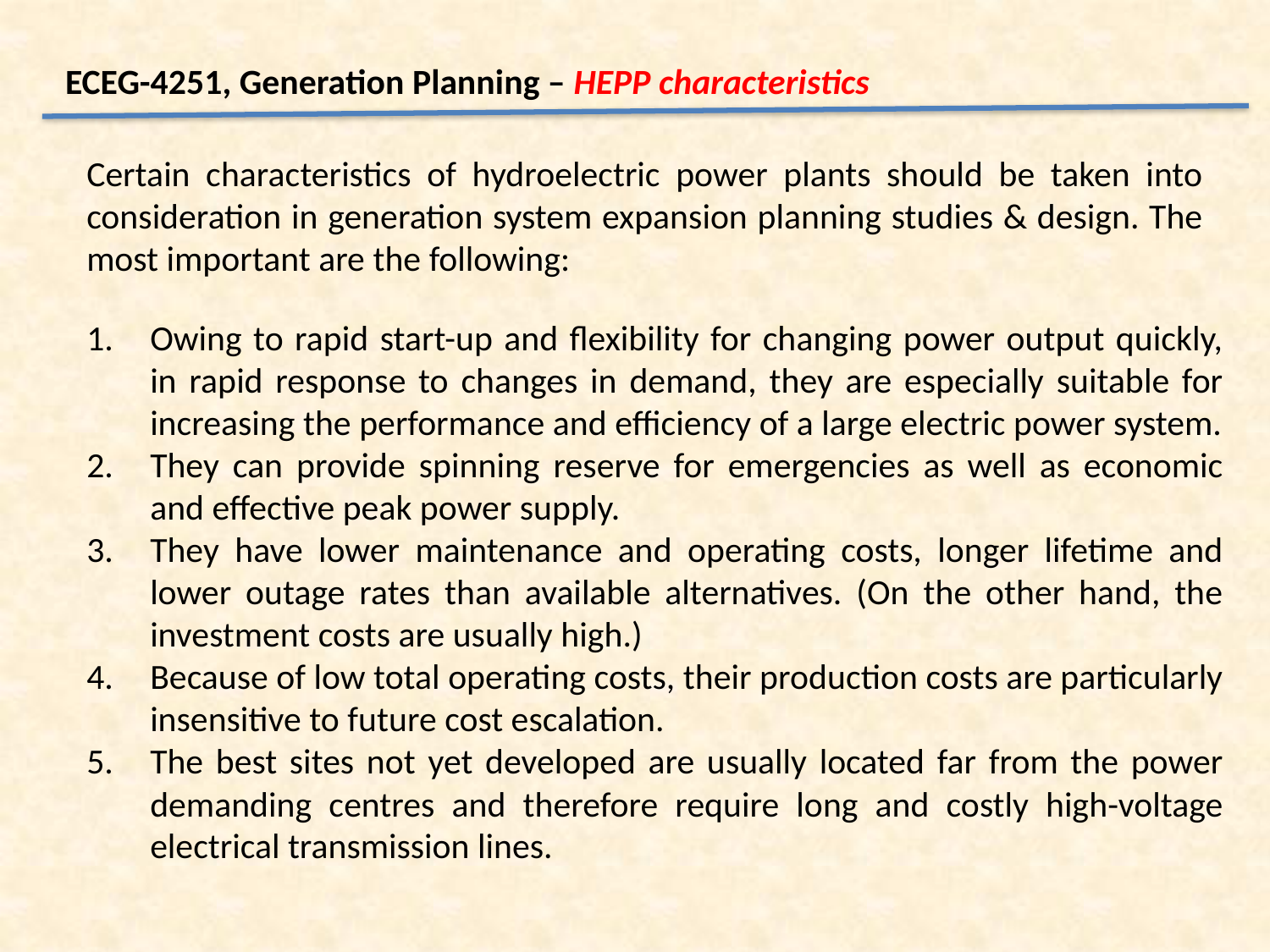

ECEG-4251, Generation Planning – HEPP characteristics
Certain characteristics of hydroelectric power plants should be taken into consideration in generation system expansion planning studies & design. The most important are the following:
Owing to rapid start-up and flexibility for changing power output quickly, in rapid response to changes in demand, they are especially suitable for increasing the performance and efficiency of a large electric power system.
They can provide spinning reserve for emergencies as well as economic and effective peak power supply.
They have lower maintenance and operating costs, longer lifetime and lower outage rates than available alternatives. (On the other hand, the investment costs are usually high.)
Because of low total operating costs, their production costs are particularly insensitive to future cost escalation.
The best sites not yet developed are usually located far from the power demanding centres and therefore require long and costly high-voltage electrical transmission lines.